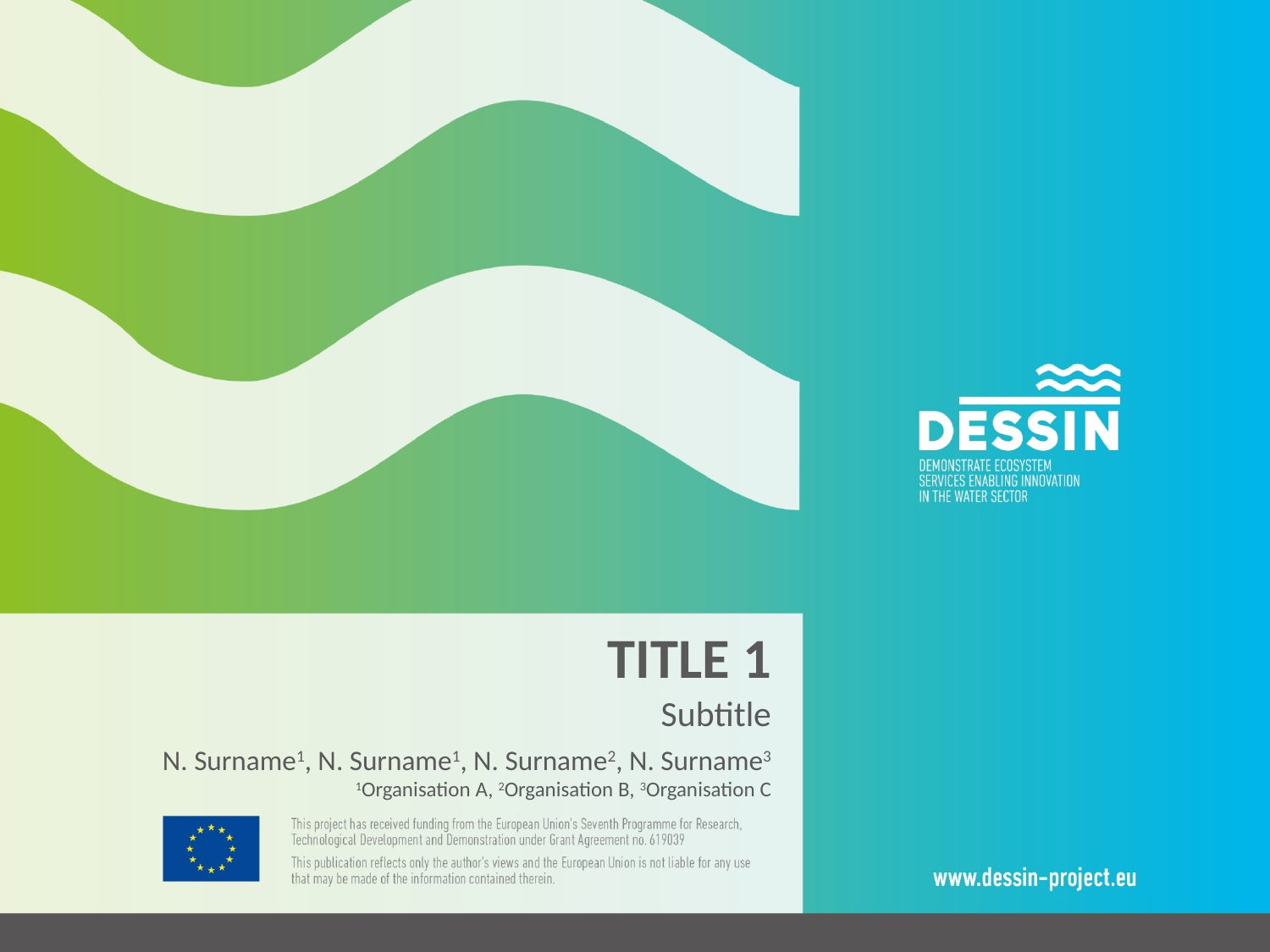

TITLE 1
Subtitle
N. Surname1, N. Surname1, N. Surname2, N. Surname3
1Organisation A, 2Organisation B, 3Organisation C